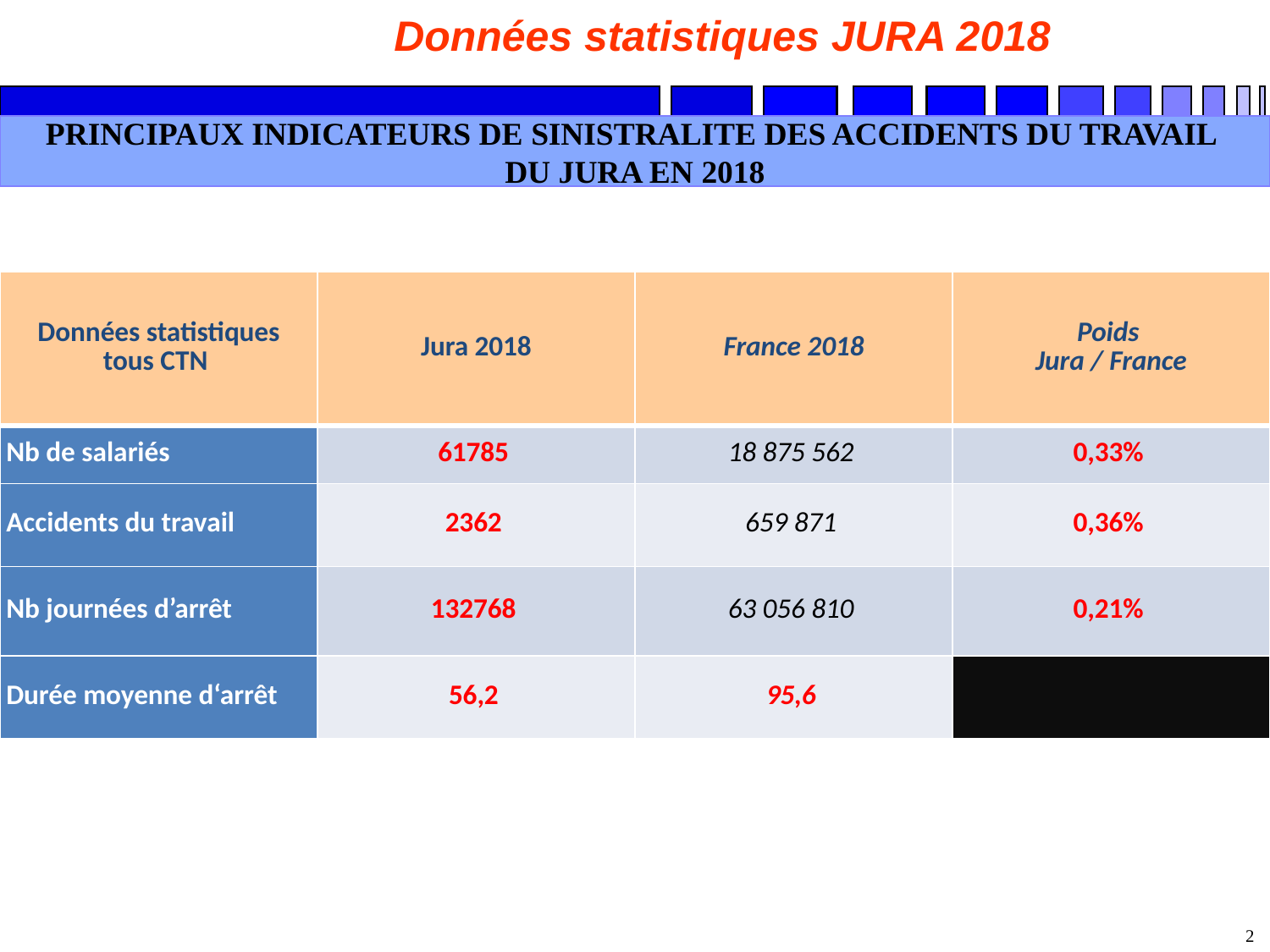

Données statistiques JURA 2018

PRINCIPAUX INDICATEURS DE SINISTRALITE DES ACCIDENTS DU TRAVAIL
DU JURA EN 2018

| Données statistiques tous CTN | Jura 2018 | France 2018 | Poids Jura / France |
| --- | --- | --- | --- |
| Nb de salariés | 61785 | 18 875 562 | 0,33% |
| Accidents du travail | 2362 | 659 871 | 0,36% |
| Nb journées d’arrêt | 132768 | 63 056 810 | 0,21% |
| Durée moyenne d‘arrêt | 56,2 | 95,6 |  |

2